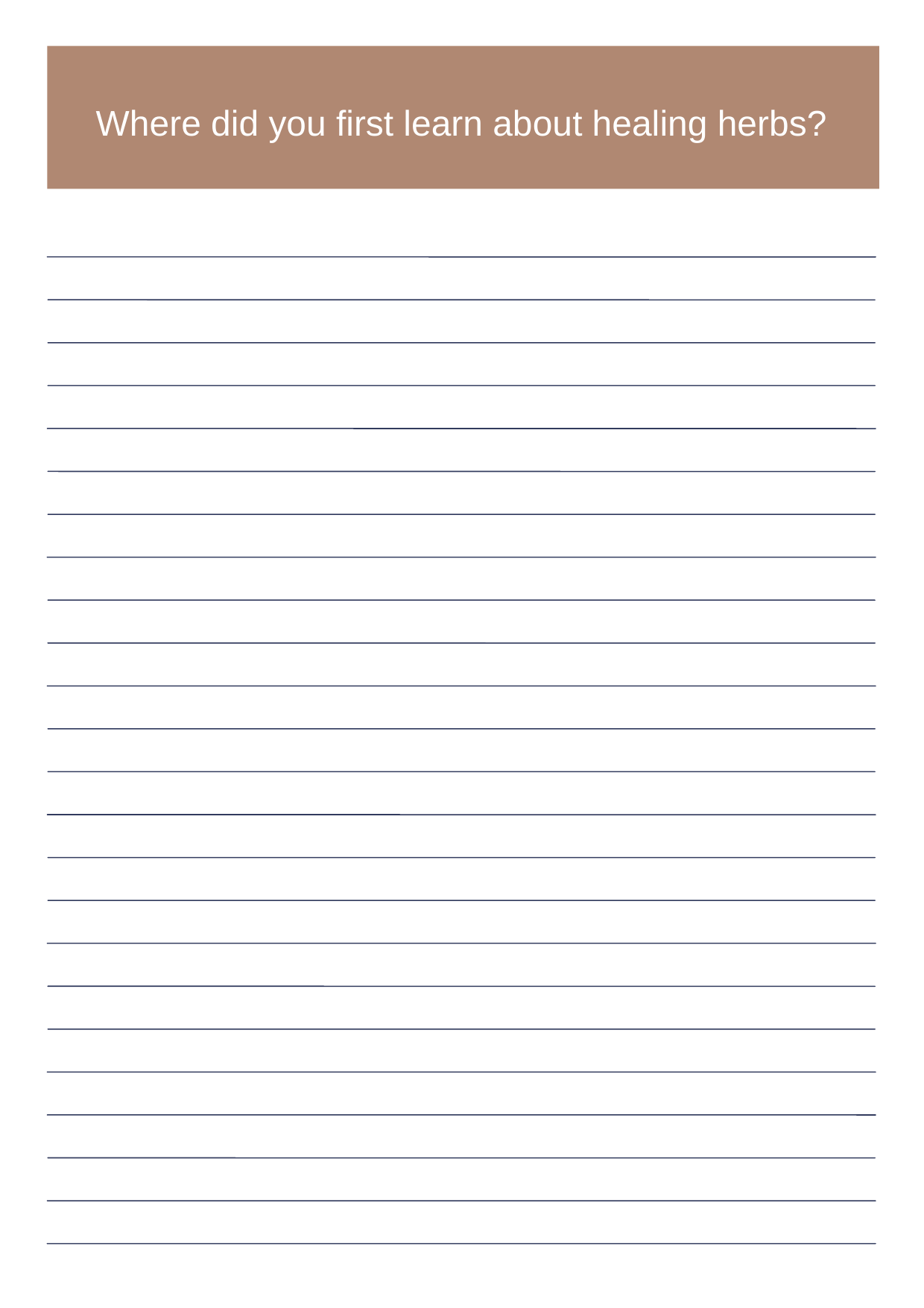

Where did you first learn about healing herbs?